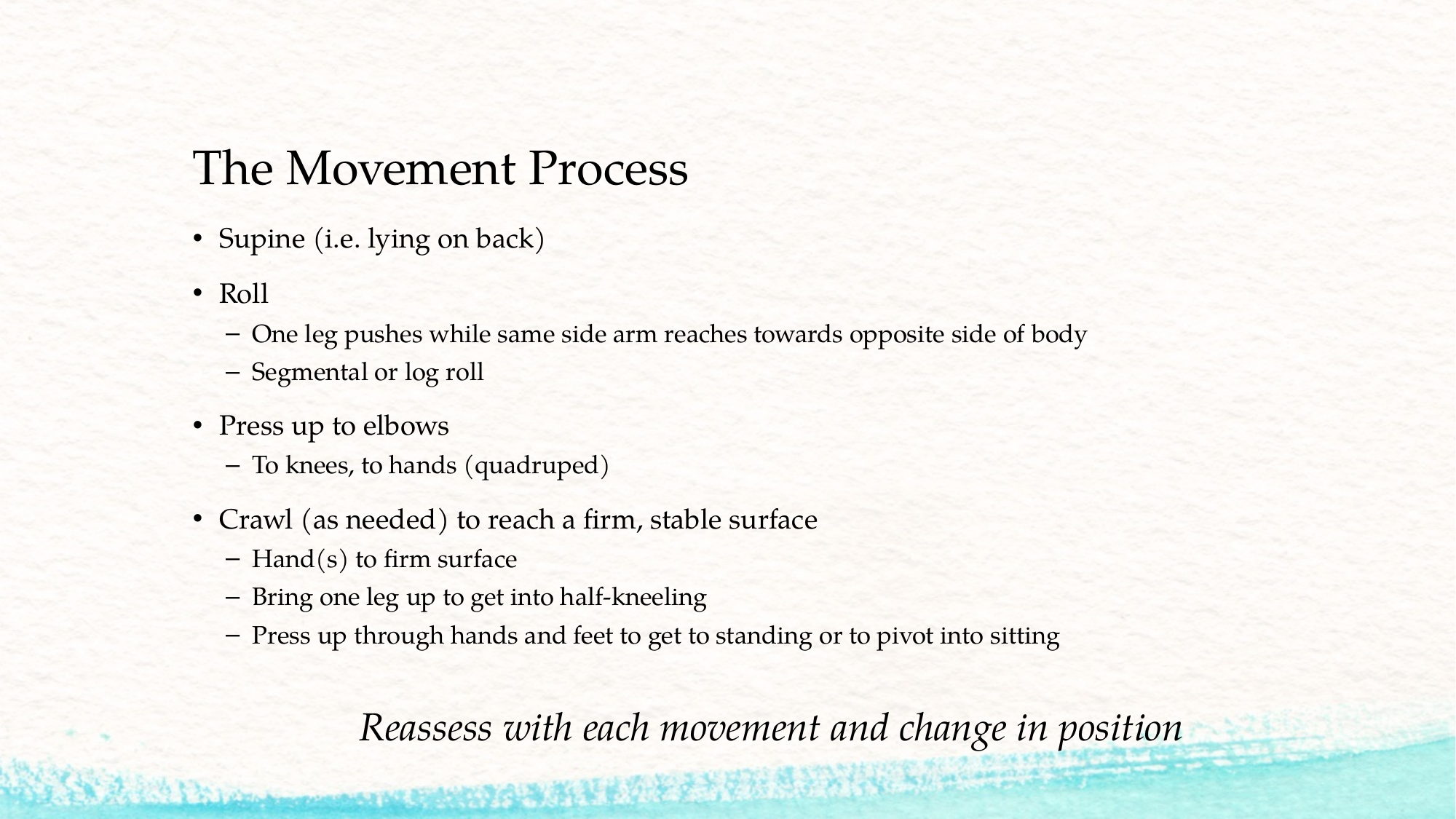

# The Movement Process
Supine (i.e. lying on back)
Roll
One leg pushes while same side arm reaches towards opposite side of body
Segmental or log roll
Press up to elbows
To knees, to hands (quadruped)
Crawl (as needed) to reach a firm, stable surface
Hand(s) to firm surface
Bring one leg up to get into half-kneeling
Press up through hands and feet to get to standing or to pivot into sitting

Reassess with each movement and change in position